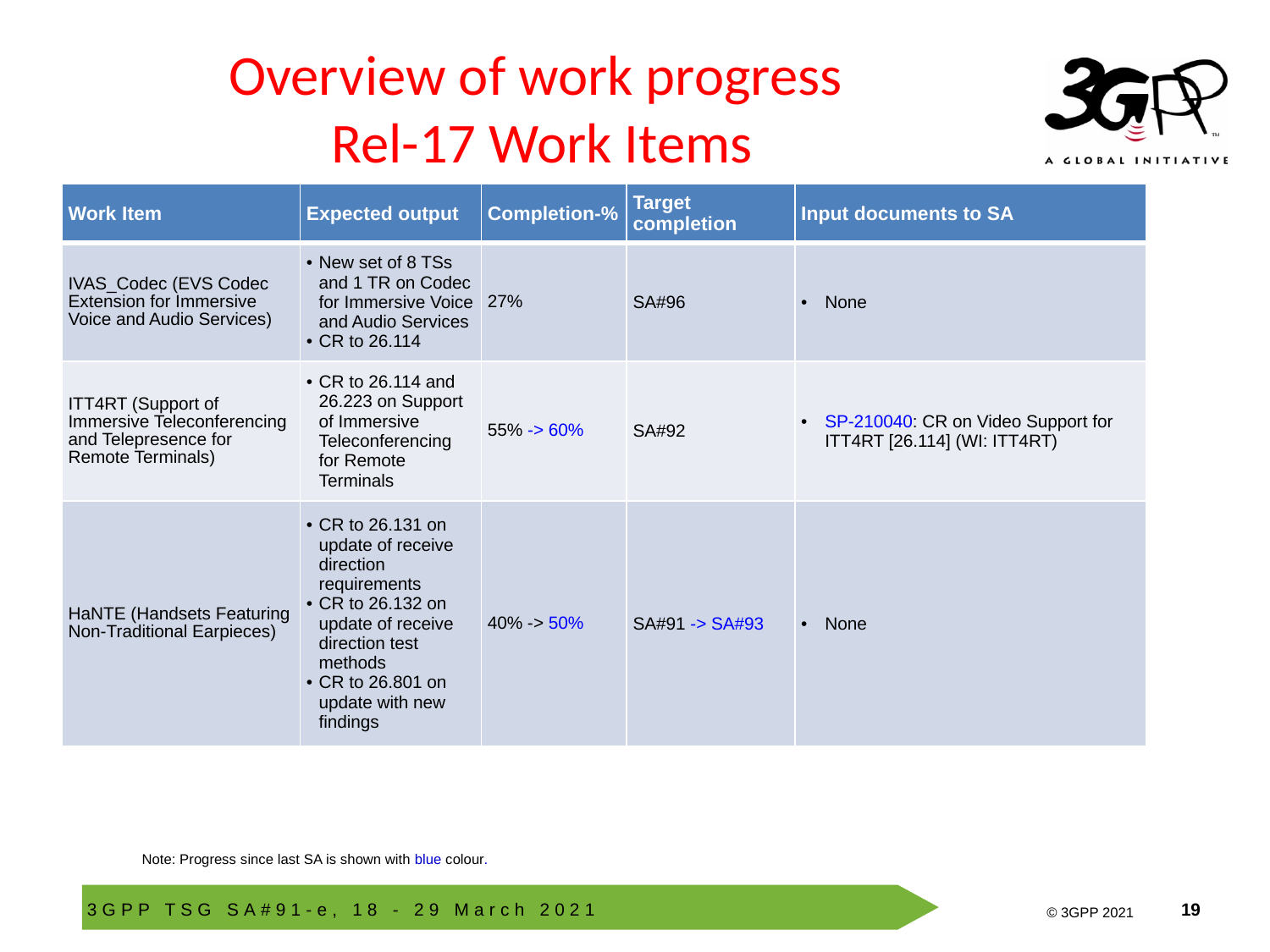

# Overview of work progress Rel-17 Work Items
| Work Item | Expected output | Completion-% | Target completion | Input documents to SA |
| --- | --- | --- | --- | --- |
| IVAS\_Codec (EVS Codec Extension for Immersive Voice and Audio Services) | New set of 8 TSs and 1 TR on Codec for Immersive Voice and Audio Services CR to 26.114 | 27% | SA#96 | None |
| ITT4RT (Support of Immersive Teleconferencing and Telepresence for Remote Terminals) | CR to 26.114 and 26.223 on Support of Immersive Teleconferencing for Remote Terminals | 55% -> 60% | SA#92 | SP-210040: CR on Video Support for ITT4RT [26.114] (WI: ITT4RT) |
| HaNTE (Handsets Featuring Non-Traditional Earpieces) | CR to 26.131 on update of receive direction requirements CR to 26.132 on update of receive direction test methods CR to 26.801 on update with new findings | 40% -> 50% | SA#91 -> SA#93 | None |

Note: Progress since last SA is shown with blue colour.